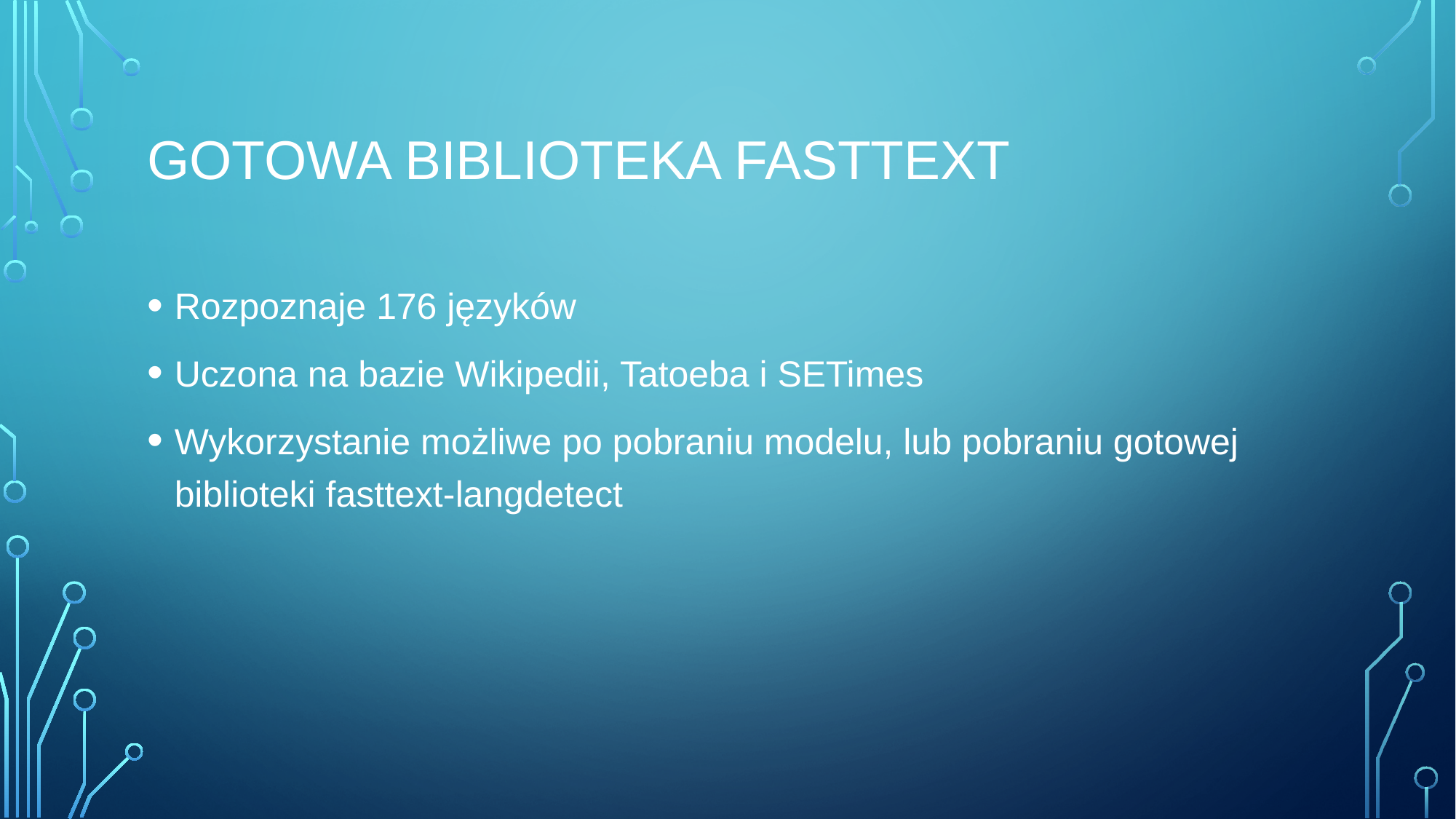

# Gotowa biblioteka fasttext
Rozpoznaje 176 języków
Uczona na bazie Wikipedii, Tatoeba i SETimes
Wykorzystanie możliwe po pobraniu modelu, lub pobraniu gotowej biblioteki fasttext-langdetect